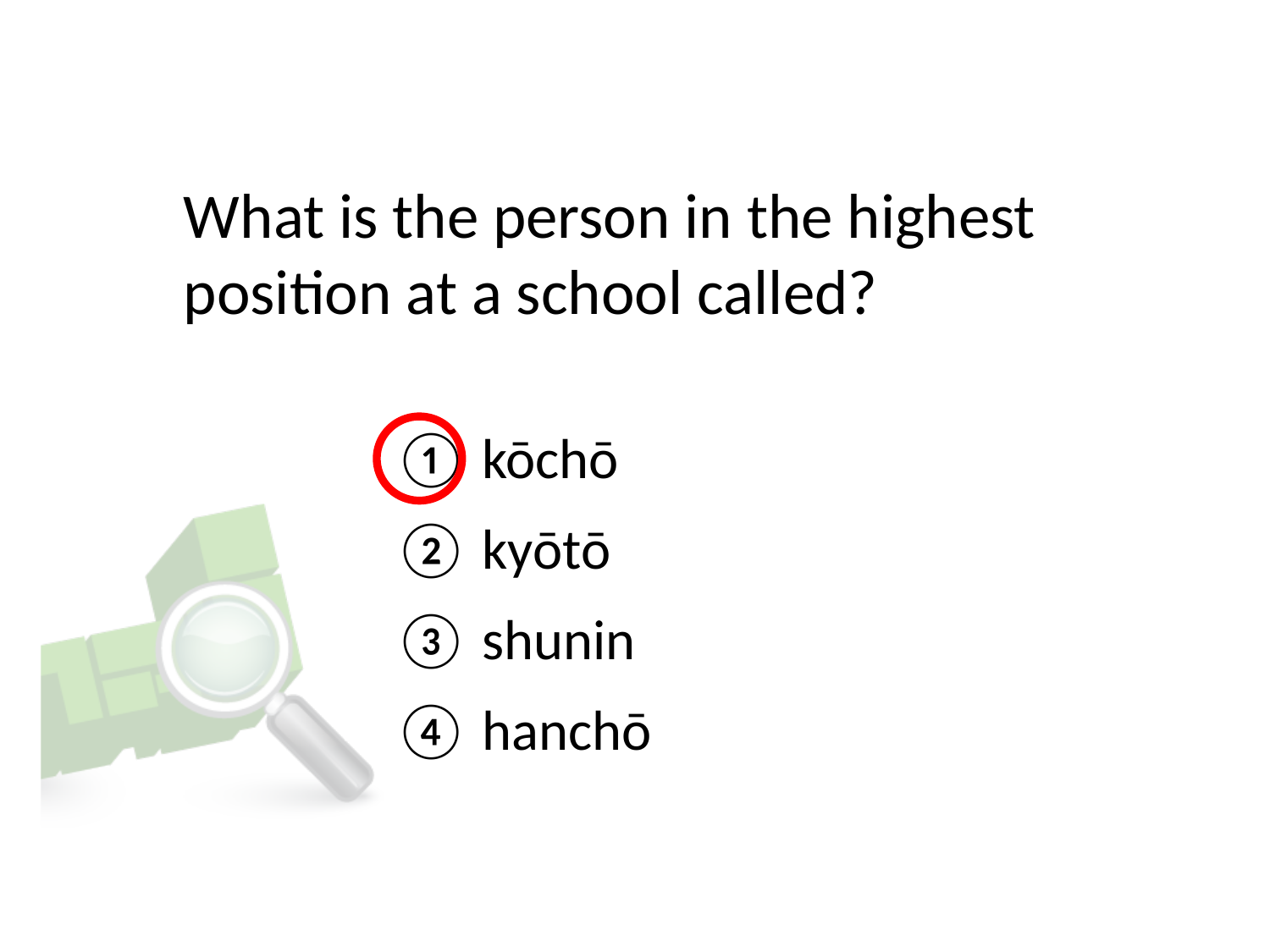

# What is the person in the highest position at a school called?
① kōchō
② kyōtō
③ shunin
④ hanchō